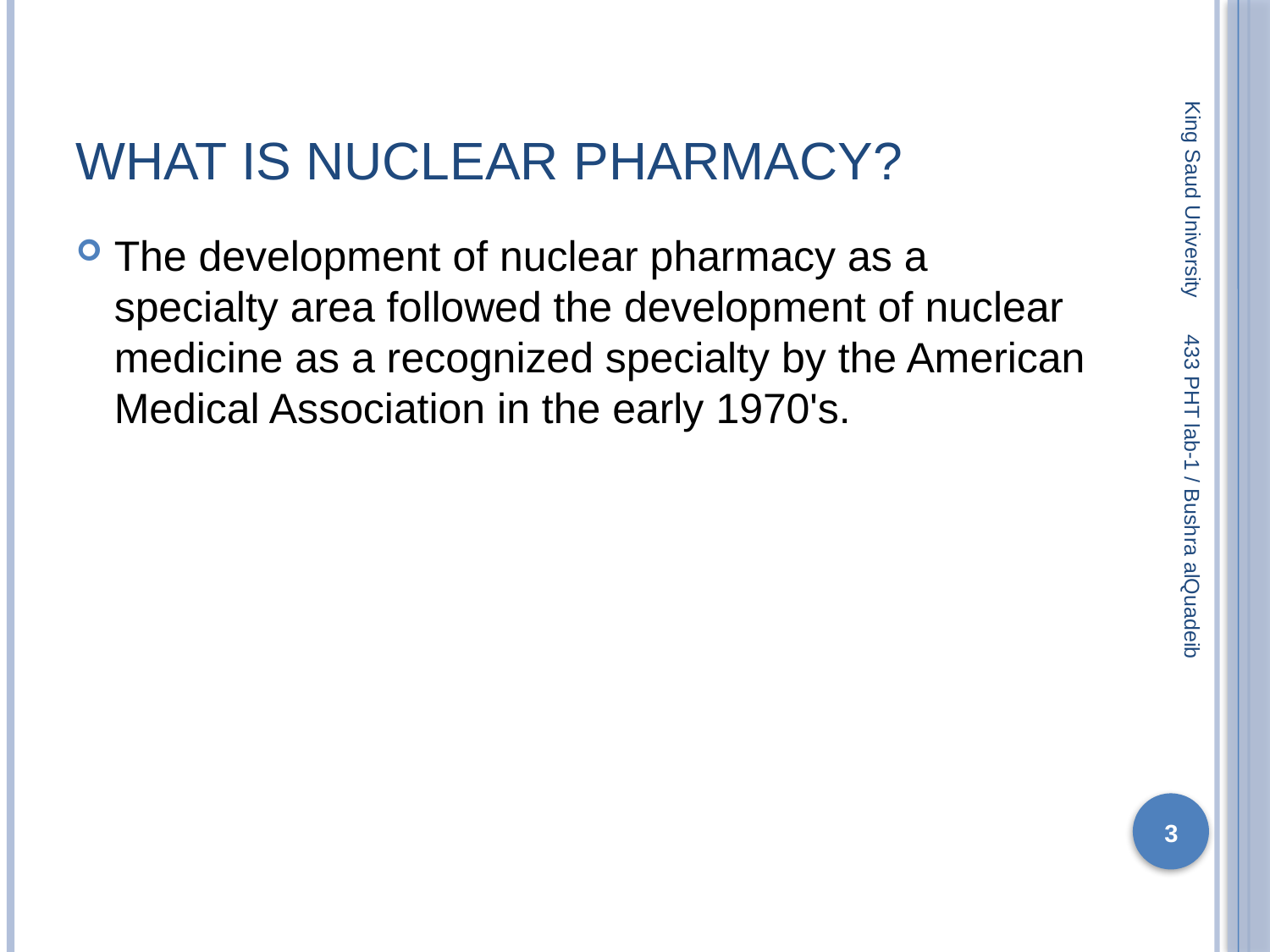

# What is Nuclear Pharmacy?
King Saud University
The development of nuclear pharmacy as a specialty area followed the development of nuclear medicine as a recognized specialty by the American Medical Association in the early 1970's.
433 PHT lab-1 / Bushra alQuadeib
3